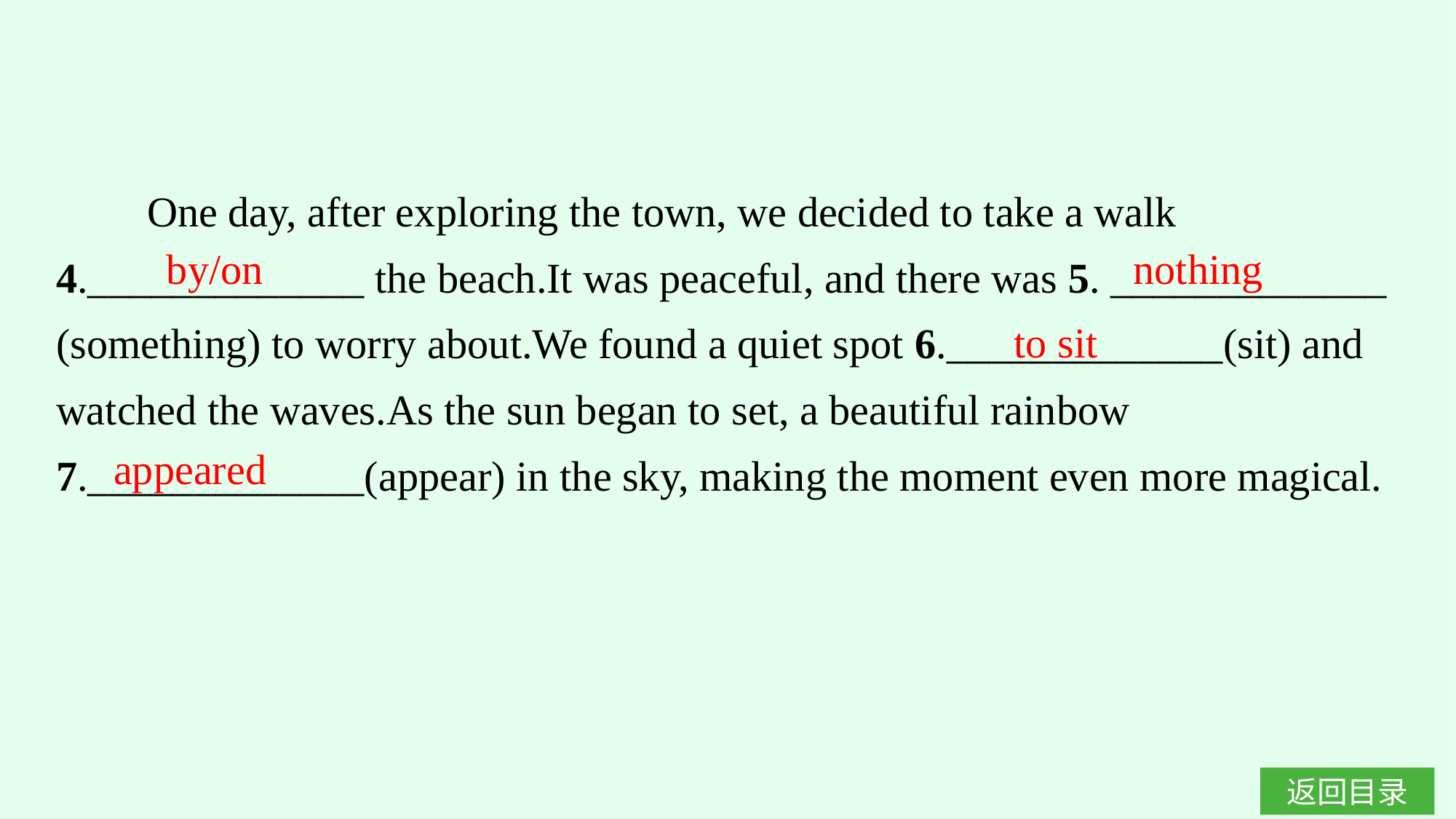

One day, after exploring the town, we decided to take a walk 4._____________ the beach.It was peaceful, and there was 5. _____________ (something) to worry about.We found a quiet spot 6._____________(sit) and watched the waves.As the sun began to set, a beautiful rainbow 7._____________(appear) in the sky, making the moment even more magical.
by/on
nothing
to sit
appeared